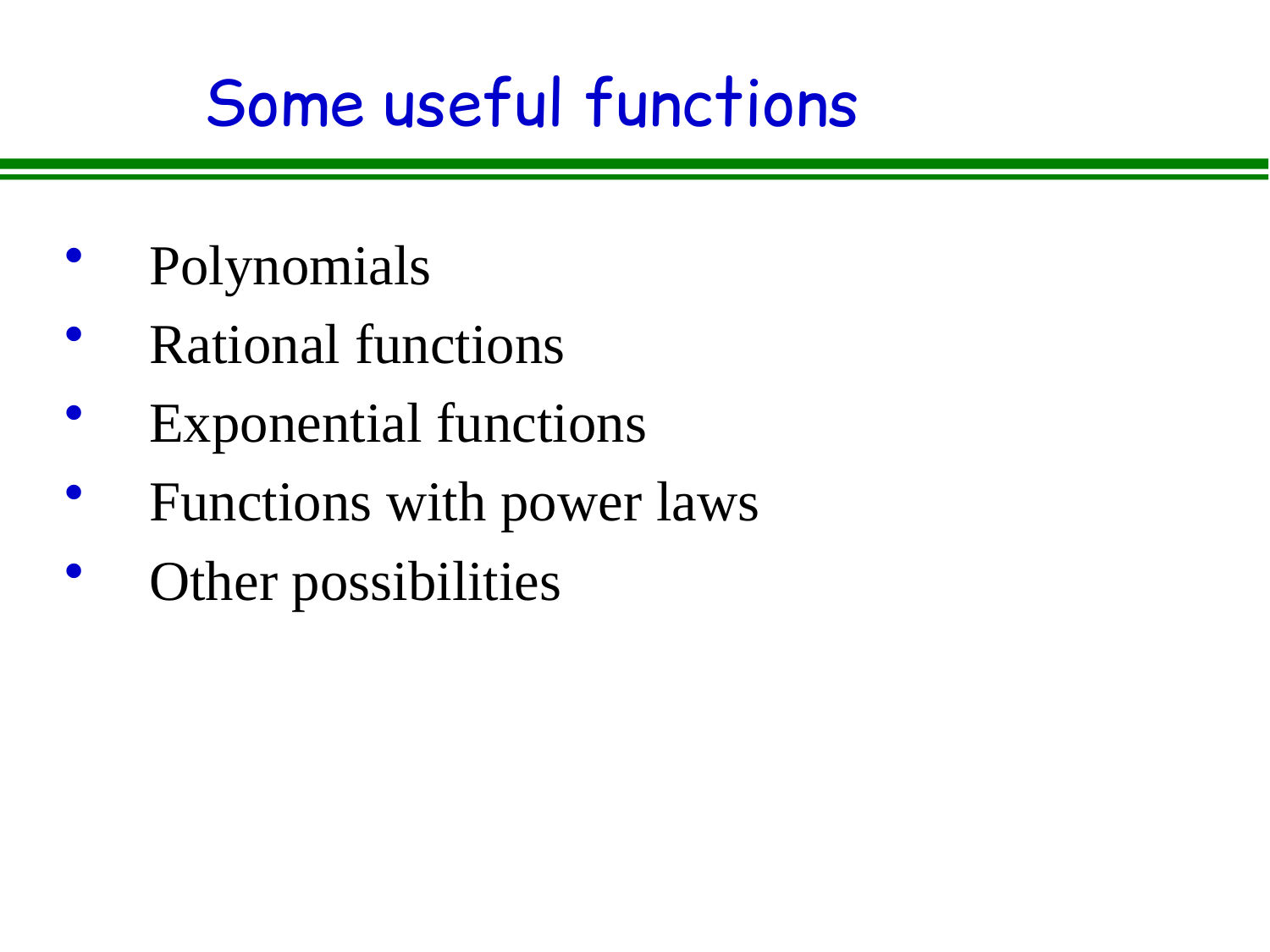

# Some useful functions
Polynomials
Rational functions
Exponential functions
Functions with power laws
Other possibilities